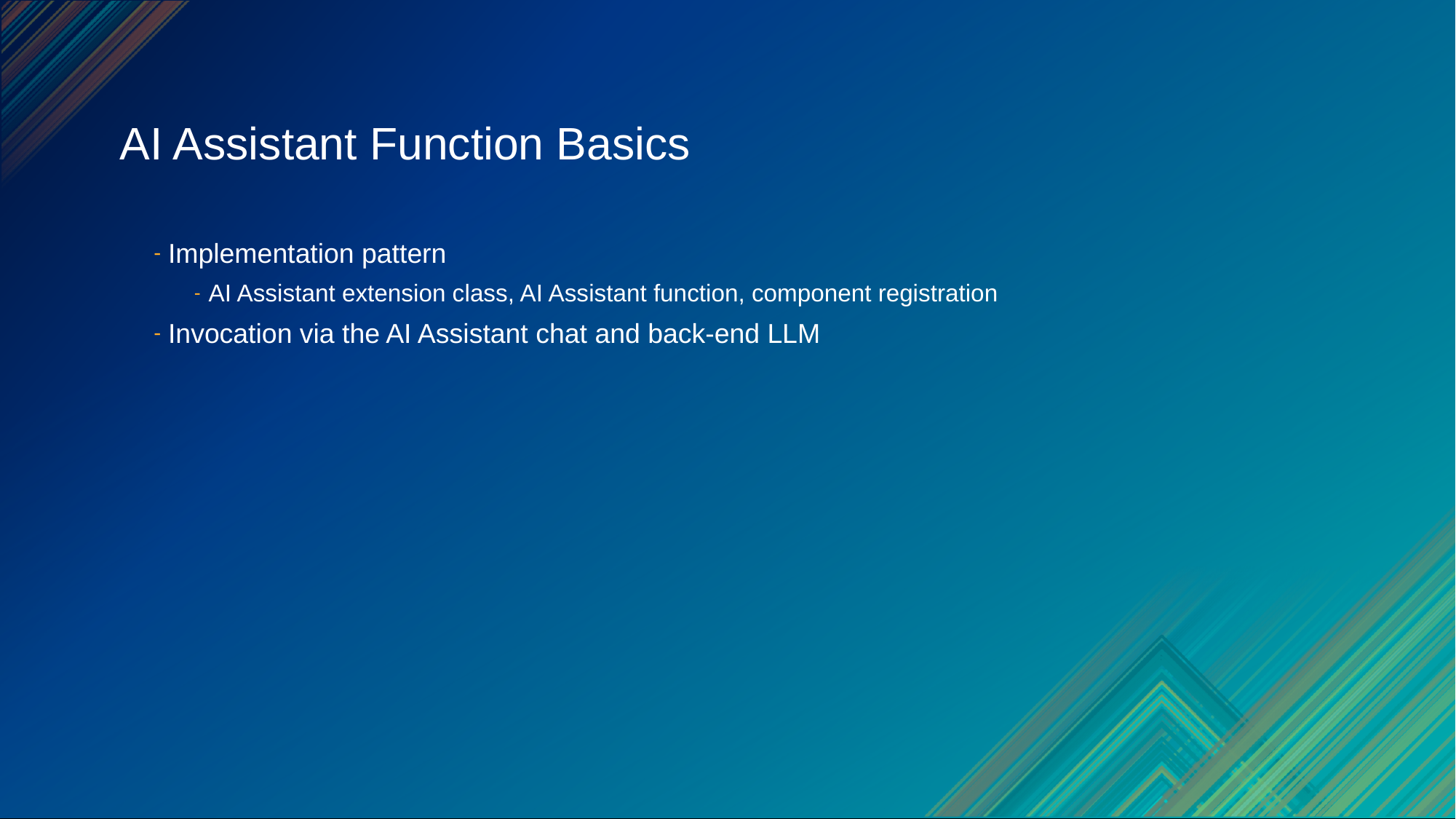

# AI Assistant Function Basics

Implementation pattern
AI Assistant extension class, AI Assistant function, component registration
Invocation via the AI Assistant chat and back-end LLM